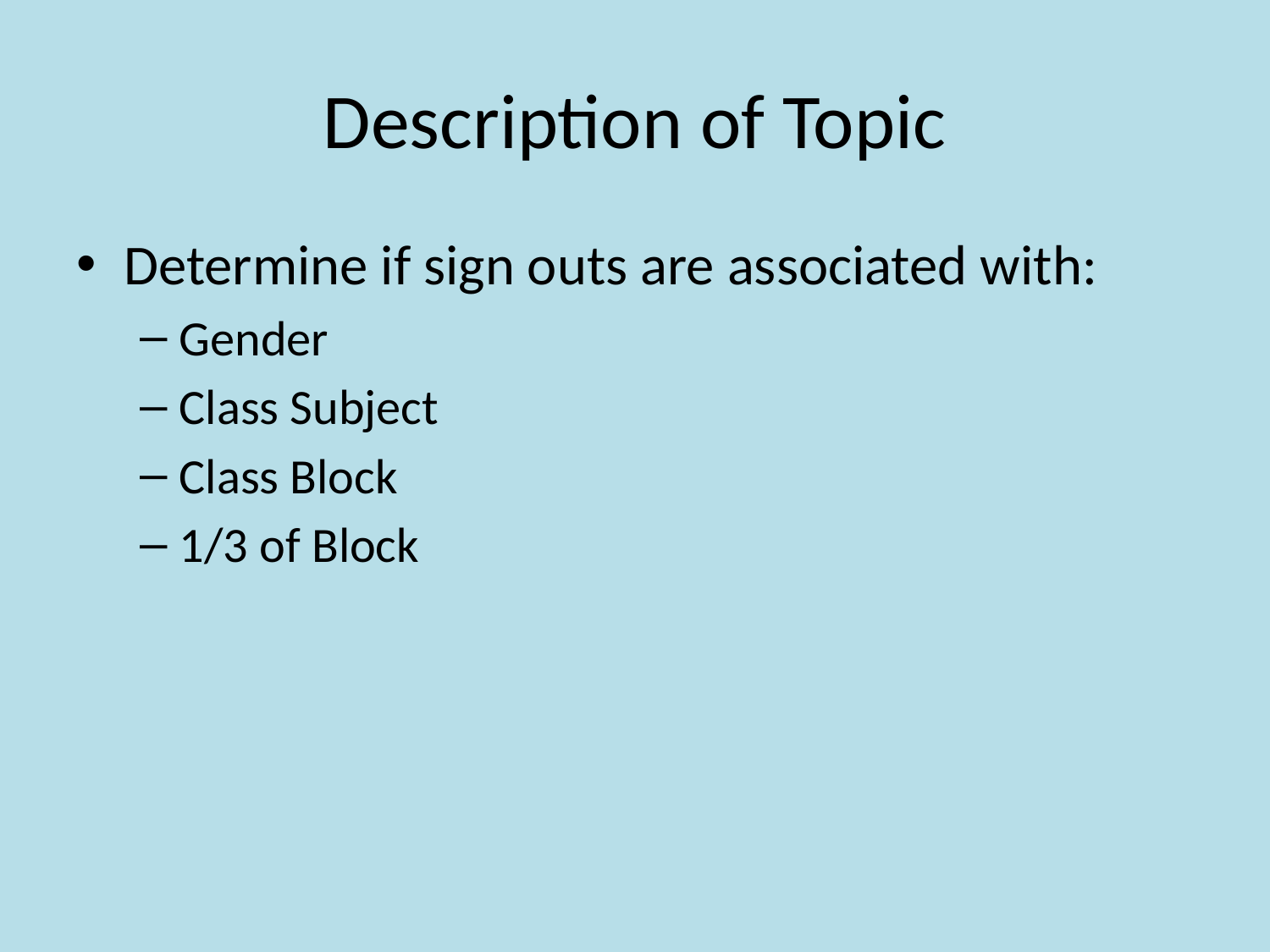

# Description of Topic
Determine if sign outs are associated with:
Gender
Class Subject
Class Block
1/3 of Block